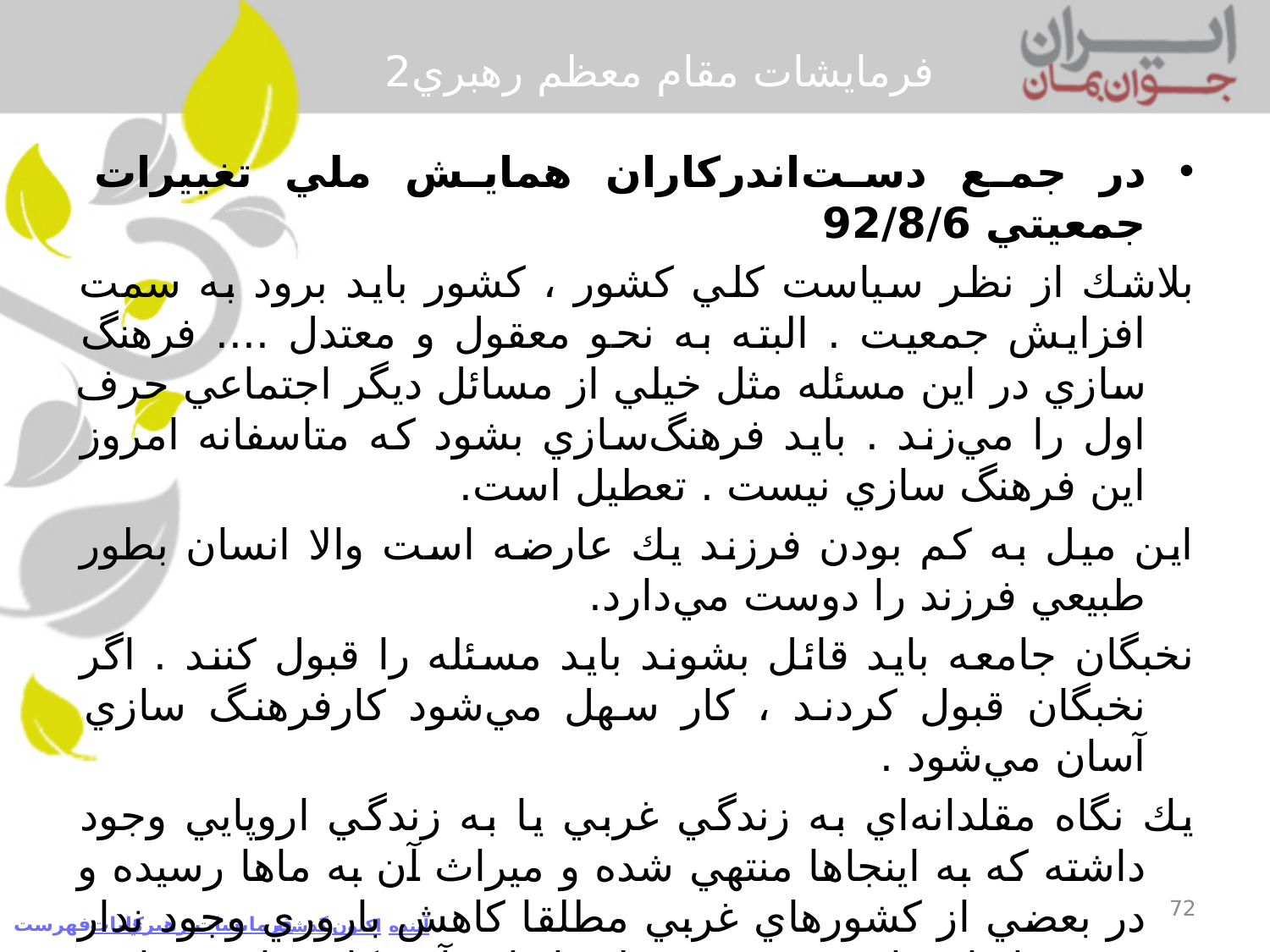

# فرمايشات مقام معظم رهبري2
در جمع دست‌اندركاران همايش ملي تغييرات جمعيتي 92/8/6
	بلاشك از نظر سياست كلي كشور ، كشور بايد برود به سمت افزايش جمعيت . البته به نحو معقول و معتدل .... فرهنگ سازي در اين مسئله مثل خيلي از مسائل ديگر اجتماعي حرف اول را مي‌زند . بايد فرهنگ‌سازي بشود كه متاسفانه امروز اين فرهنگ سازي نيست . تعطيل است.
	اين ميل به كم بودن فرزند يك عارضه است والا انسان بطور طبيعي فرزند را دوست مي‌دارد.
	نخبگان جامعه بايد قائل بشوند بايد مسئله را قبول كنند . اگر نخبگان قبول كردند ، كار سهل مي‌شود كارفرهنگ سازي آسان ‌مي‌شود .
	يك نگاه مقلدانه‌اي به زندگي غربي يا به زندگي اروپايي وجود داشته كه به اينجاها منتهي شده و ميراث آن به ماها رسيده و در بعضي از كشورهاي غربي مطلقا كاهش باروري وجود ندار يعني خانواده‌هاي پرجمعيت مثلا خانواده آمريكايي با ده دوازده بچه !
72